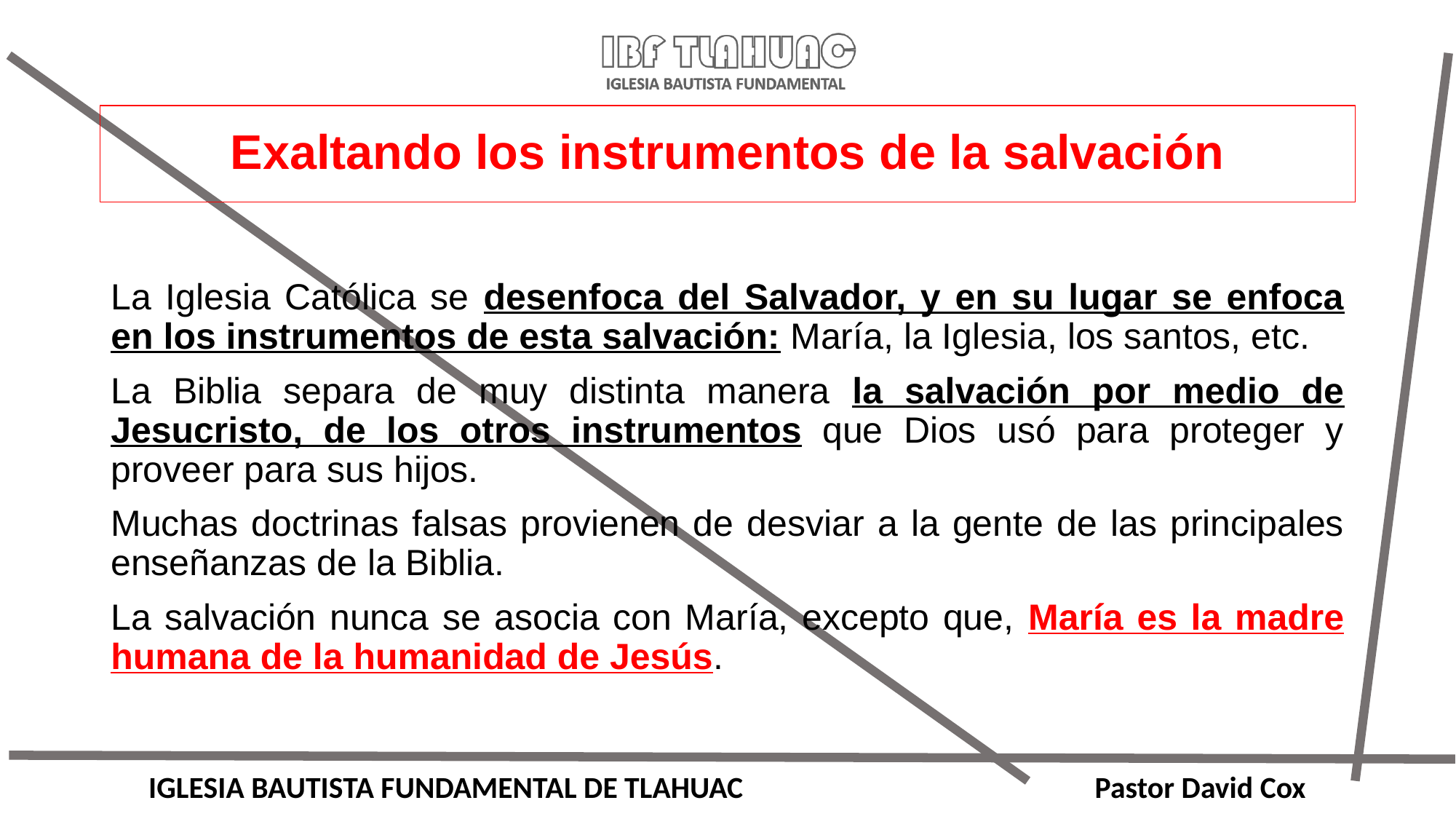

# Exaltando los instrumentos de la salvación
La Iglesia Católica se desenfoca del Salvador, y en su lugar se enfoca en los instrumentos de esta salvación: María, la Iglesia, los santos, etc.
La Biblia separa de muy distinta manera la salvación por medio de Jesucristo, de los otros instrumentos que Dios usó para proteger y proveer para sus hijos.
Muchas doctrinas falsas provienen de desviar a la gente de las principales enseñanzas de la Biblia.
La salvación nunca se asocia con María, excepto que, María es la madre humana de la humanidad de Jesús.
IGLESIA BAUTISTA FUNDAMENTAL DE TLAHUAC                                                   Pastor David Cox